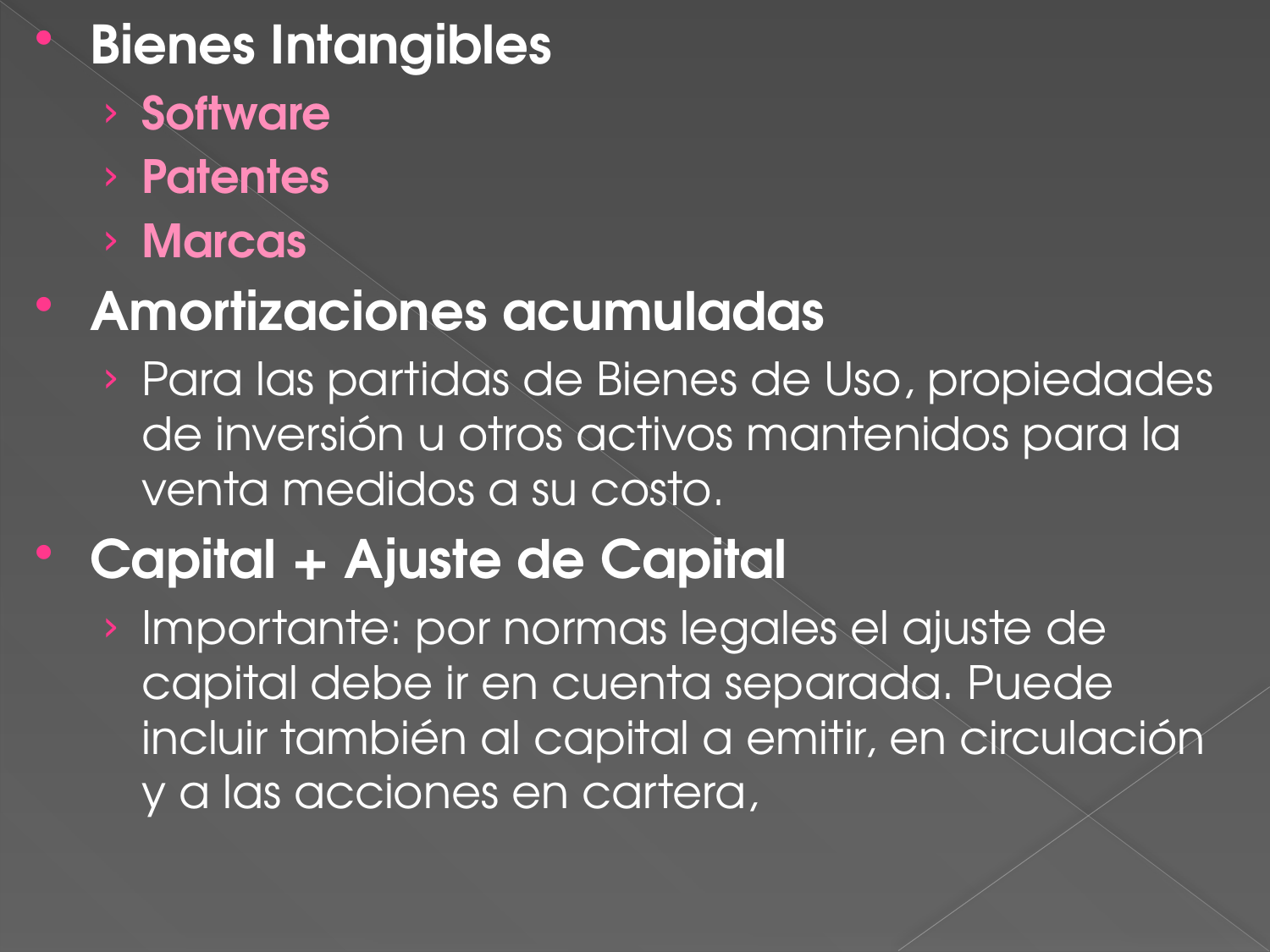

Bienes Intangibles
Software
Patentes
Marcas
Amortizaciones acumuladas
Para las partidas de Bienes de Uso, propiedades de inversión u otros activos mantenidos para la venta medidos a su costo.
Capital + Ajuste de Capital
Importante: por normas legales el ajuste de capital debe ir en cuenta separada. Puede incluir también al capital a emitir, en circulación y a las acciones en cartera,